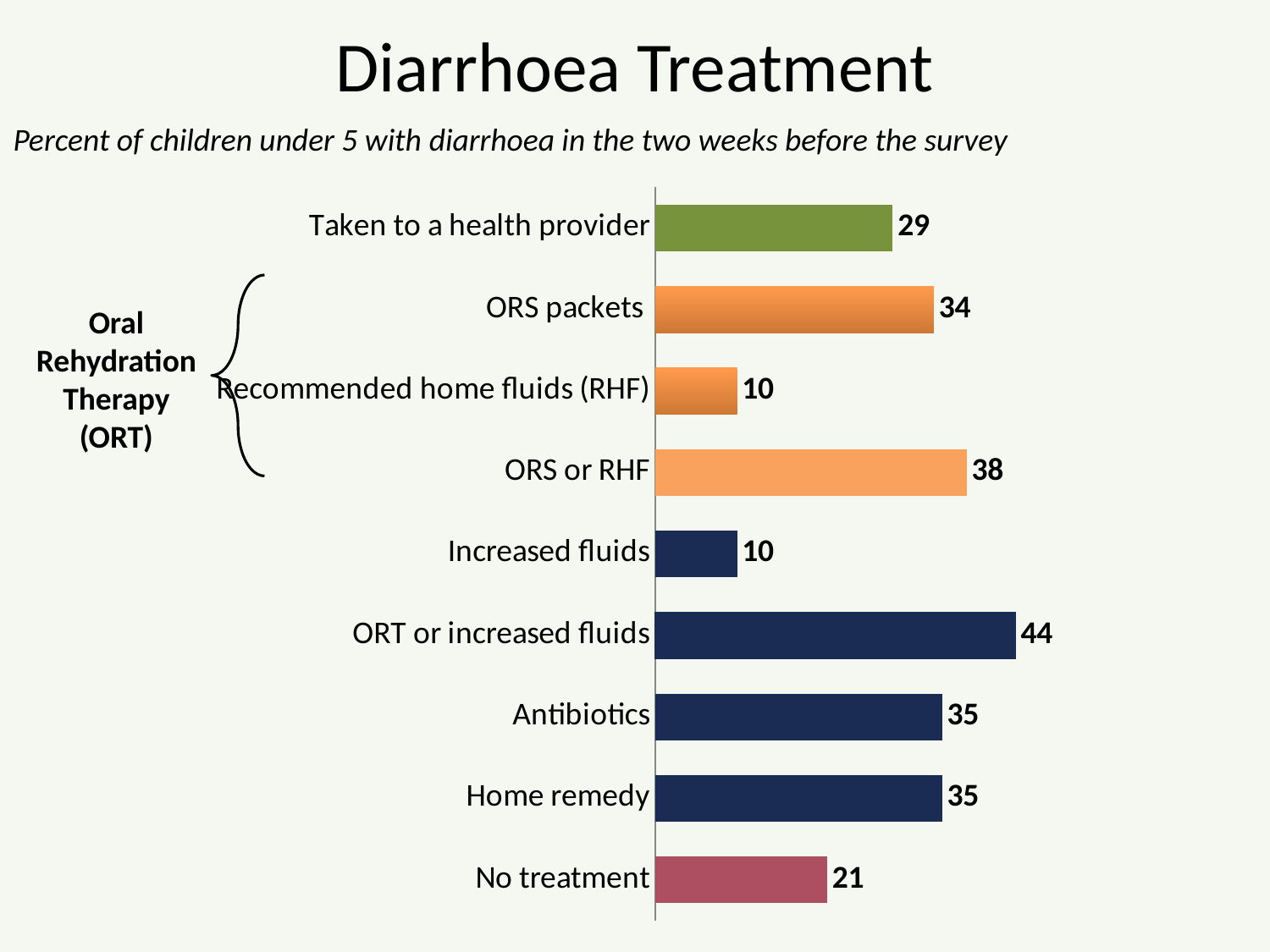

# Diarrhoea Treatment
Percent of children under 5 with diarrhoea in the two weeks before the survey

### Chart

| Category | Series 1 |
|---|---|
| No treatment | 21.0 |
| Home remedy | 35.0 |
| Antibiotics | 35.0 |
| ORT or increased fluids | 44.0 |
| Increased fluids | 10.0 |
| ORS or RHF | 38.0 |
| Recommended home fluids (RHF) | 10.0 |
| ORS packets  | 34.0 |
| Taken to a health provider | 29.0 |
Oral
Rehydration
Therapy (ORT)